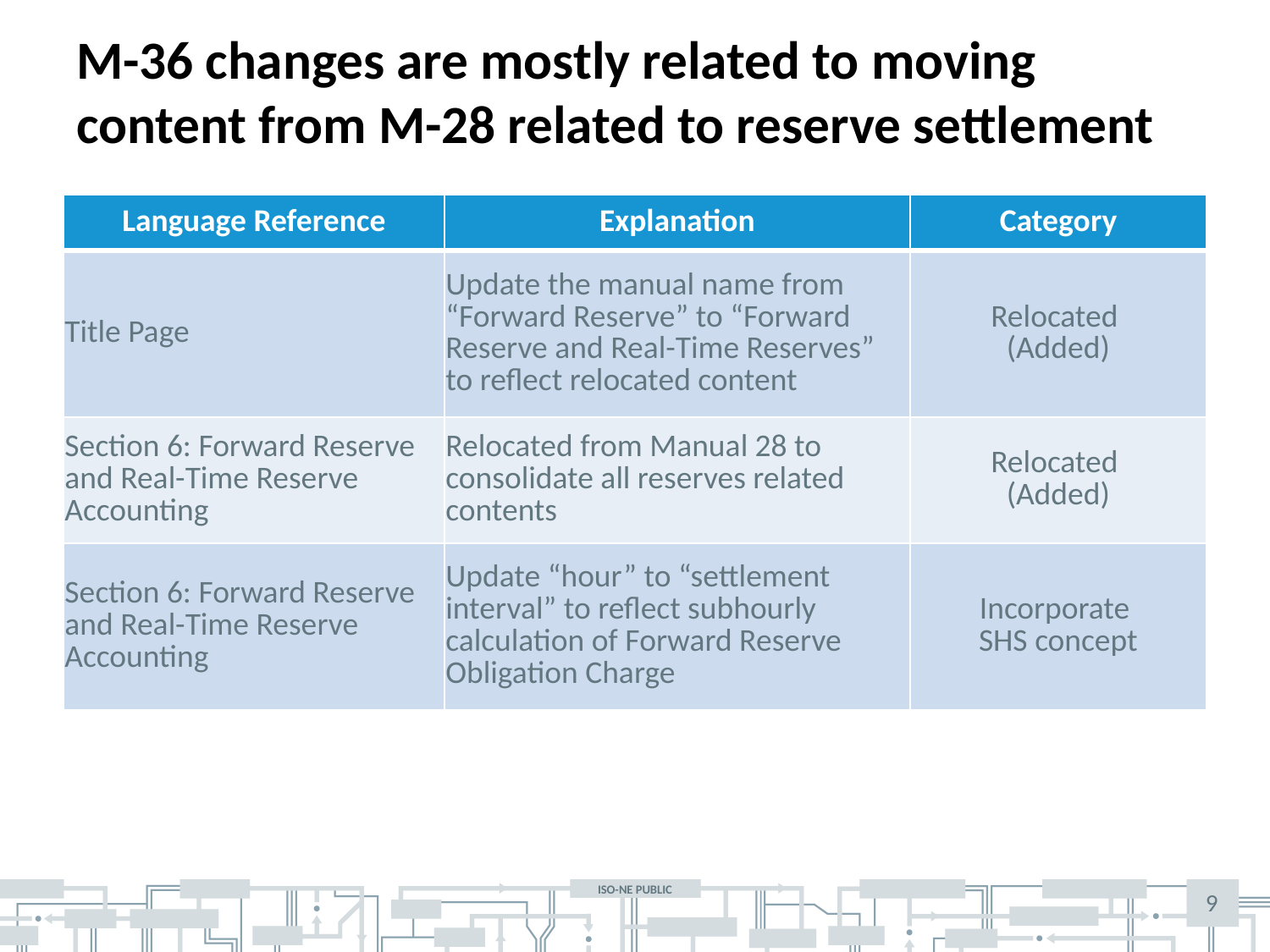

# M-36 changes are mostly related to moving content from M-28 related to reserve settlement
| Language Reference | Explanation | Category |
| --- | --- | --- |
| Title Page | Update the manual name from “Forward Reserve” to “Forward Reserve and Real-Time Reserves” to reflect relocated content | Relocated (Added) |
| Section 6: Forward Reserve and Real-Time Reserve Accounting | Relocated from Manual 28 to consolidate all reserves related contents | Relocated (Added) |
| Section 6: Forward Reserve and Real-Time Reserve Accounting | Update “hour” to “settlement interval” to reflect subhourly calculation of Forward Reserve Obligation Charge | Incorporate SHS concept |
9